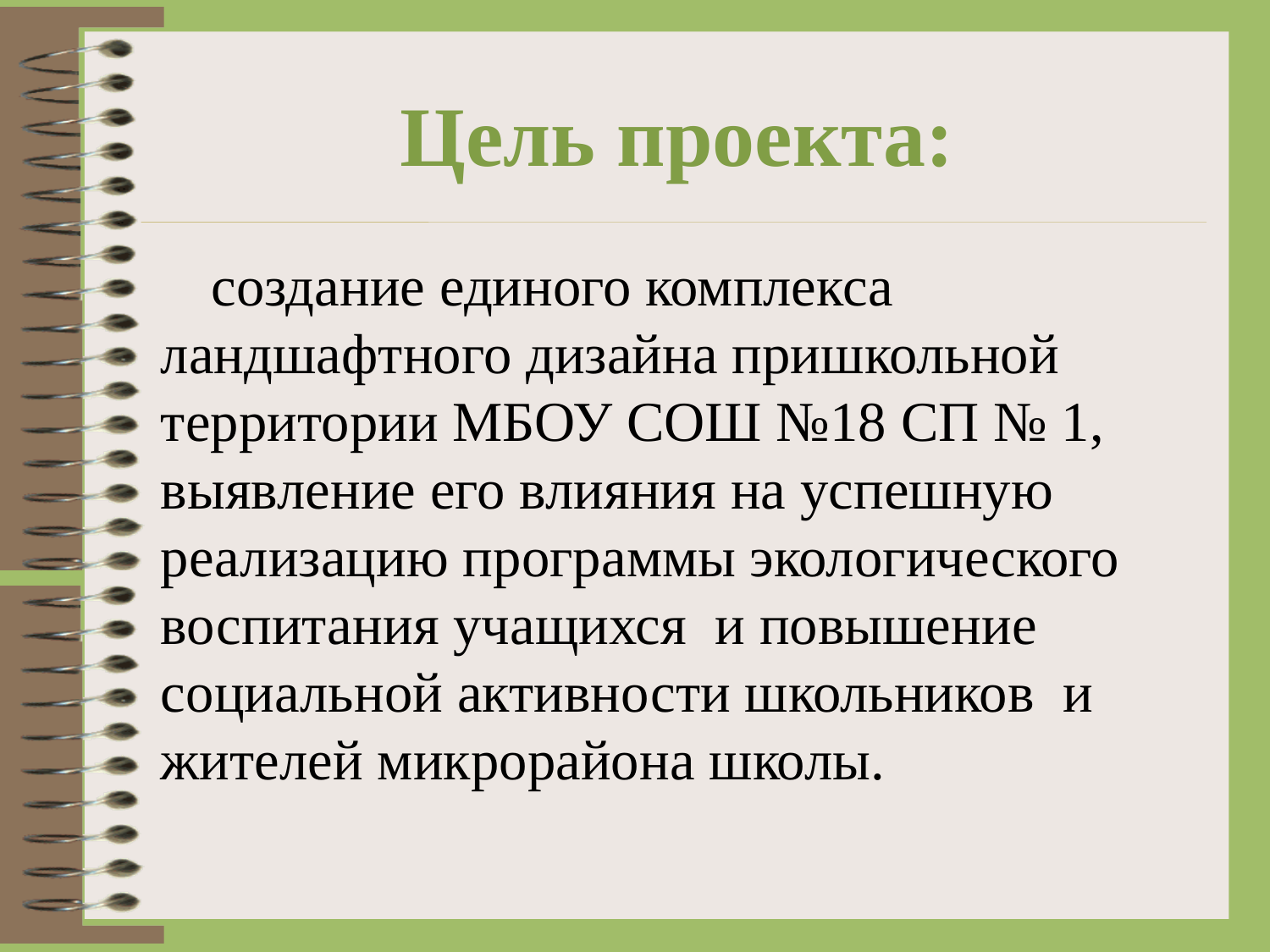

# Цель проекта:
создание единого комплекса ландшафтного дизайна пришкольной территории МБОУ СОШ №18 СП № 1, выявление его влияния на успешную  реализацию программы экологического воспитания учащихся  и повышение социальной активности школьников  и жителей микрорайона школы.